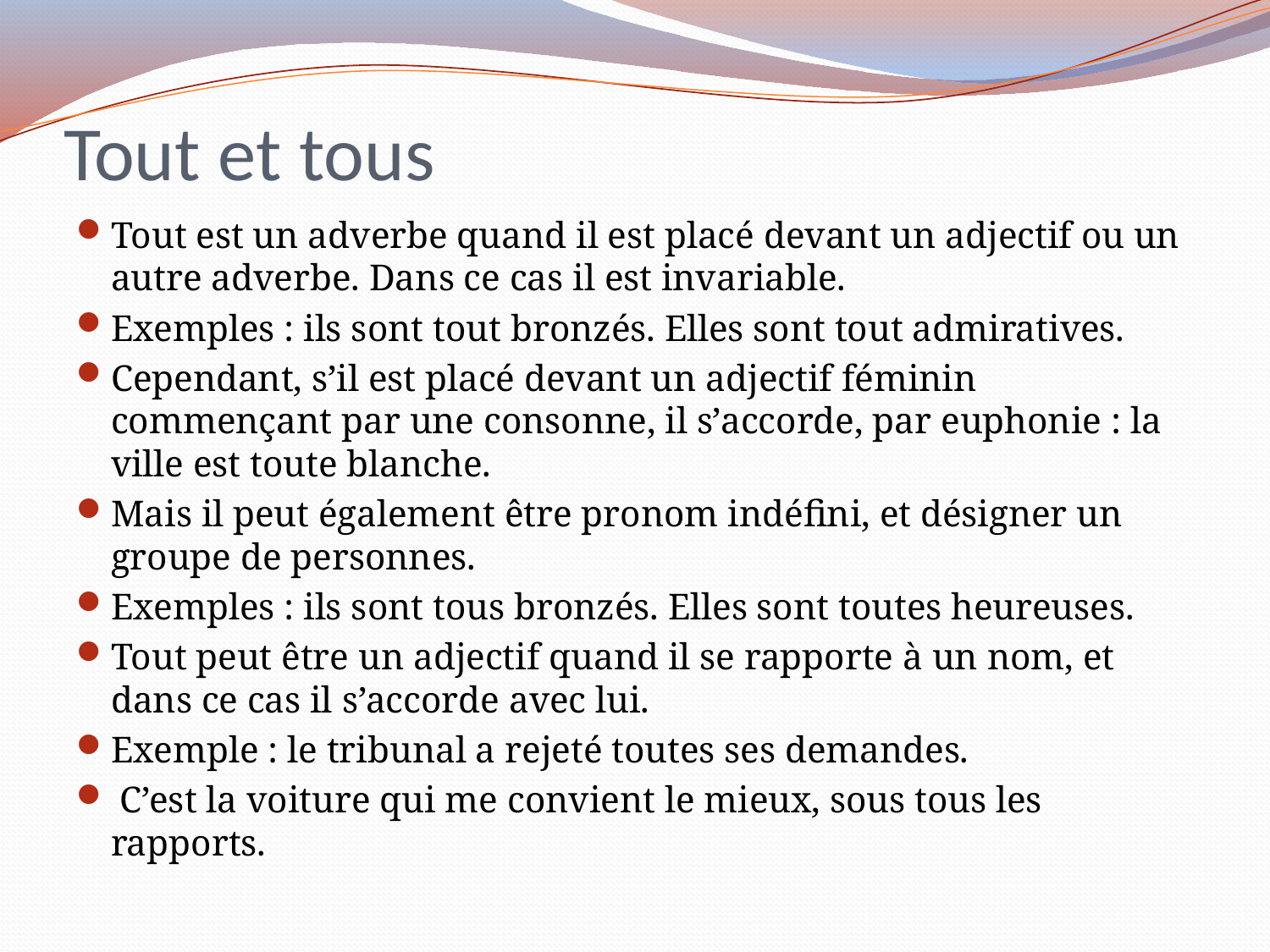

# Tout et tous
Tout est un adverbe quand il est placé devant un adjectif ou un autre adverbe. Dans ce cas il est invariable.
Exemples : ils sont tout bronzés. Elles sont tout admiratives.
Cependant, s’il est placé devant un adjectif féminin commençant par une consonne, il s’accorde, par euphonie : la ville est toute blanche.
Mais il peut également être pronom indéfini, et désigner un groupe de personnes.
Exemples : ils sont tous bronzés. Elles sont toutes heureuses.
Tout peut être un adjectif quand il se rapporte à un nom, et dans ce cas il s’accorde avec lui.
Exemple : le tribunal a rejeté toutes ses demandes.
 C’est la voiture qui me convient le mieux, sous tous les rapports.